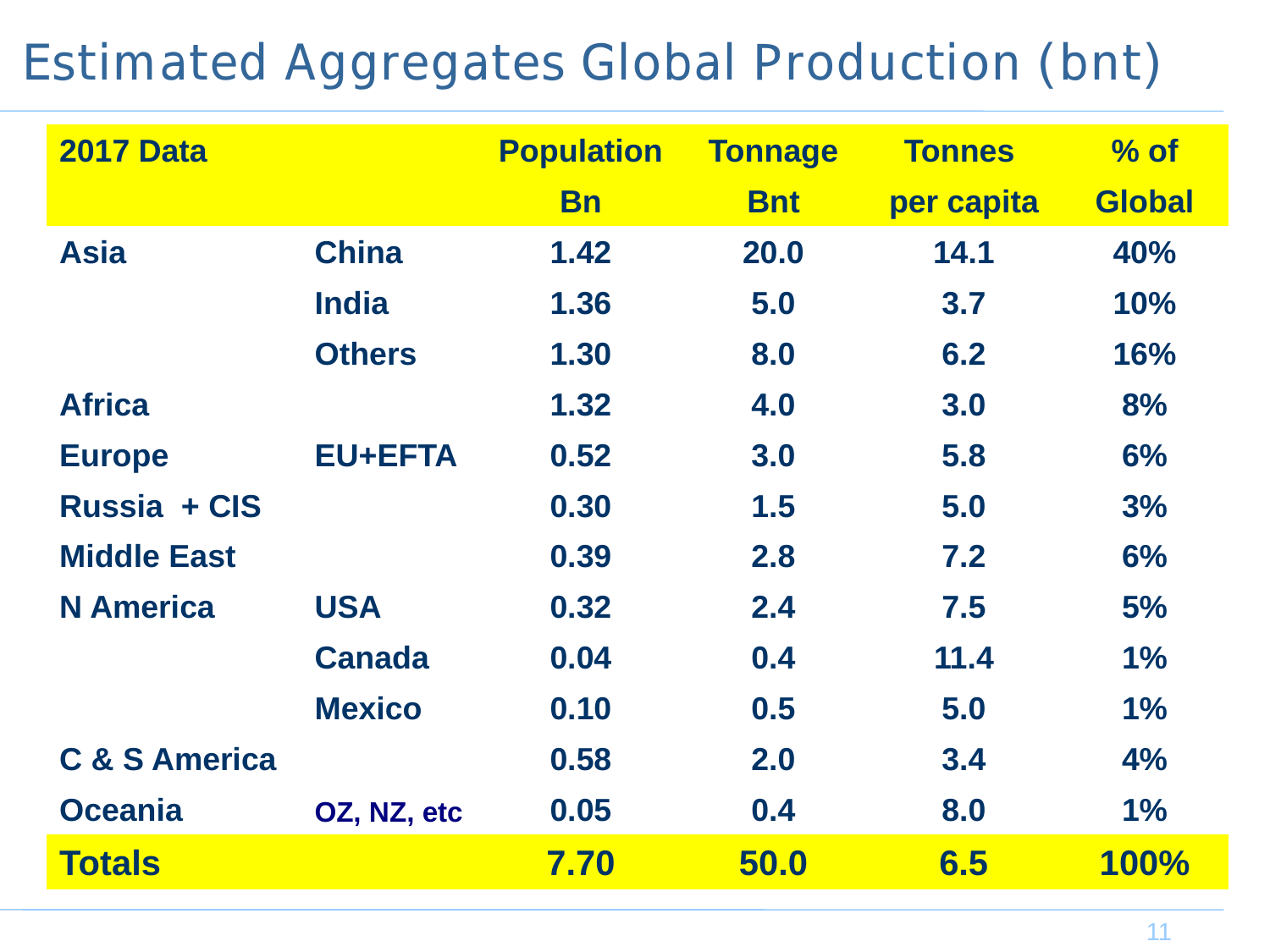

Estimated Aggregates Global Production (bnt)
| 2017 Data |  | Population | Tonnage | Tonnes | % of |
| --- | --- | --- | --- | --- | --- |
|  |  | Bn | Bnt | per capita | Global |
| Asia | China | 1.42 | 20.0 | 14.1 | 40% |
|  | India | 1.36 | 5.0 | 3.7 | 10% |
|  | Others | 1.30 | 8.0 | 6.2 | 16% |
| Africa |  | 1.32 | 4.0 | 3.0 | 8% |
| Europe | EU+EFTA | 0.52 | 3.0 | 5.8 | 6% |
| Russia + CIS |  | 0.30 | 1.5 | 5.0 | 3% |
| Middle East |  | 0.39 | 2.8 | 7.2 | 6% |
| N America | USA | 0.32 | 2.4 | 7.5 | 5% |
|  | Canada | 0.04 | 0.4 | 11.4 | 1% |
|  | Mexico | 0.10 | 0.5 | 5.0 | 1% |
| C & S America |  | 0.58 | 2.0 | 3.4 | 4% |
| Oceania | OZ, NZ, etc | 0.05 | 0.4 | 8.0 | 1% |
| Totals |  | 7.70 | 50.0 | 6.5 | 100% |